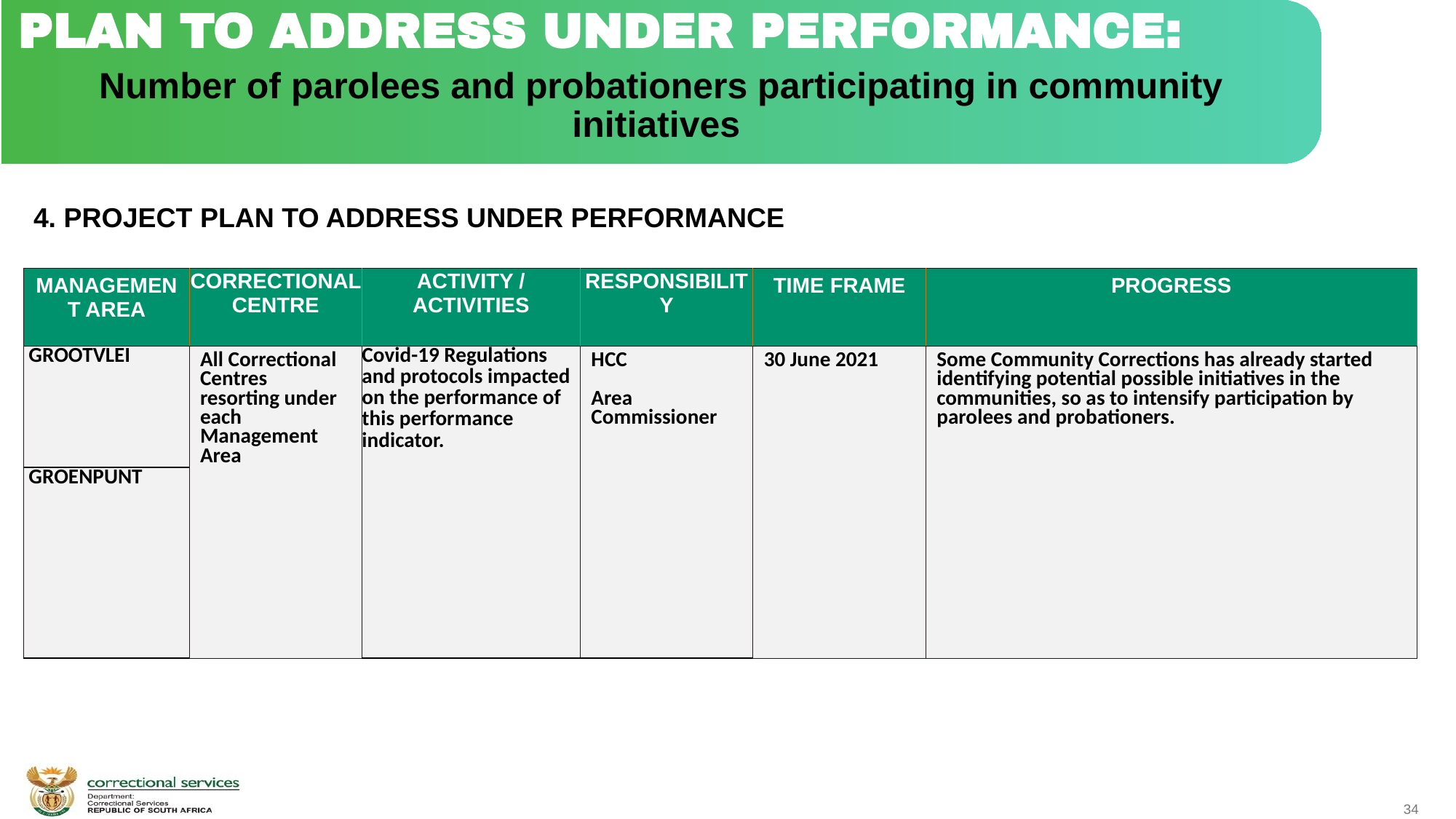

PLAN TO ADDRESS UNDER PERFORMANCE:
Number of parolees and probationers participating in community initiatives

     4. PROJECT PLAN TO ADDRESS UNDER PERFORMANCE
| MANAGEMENT AREA | CORRECTIONAL CENTRE | ACTIVITY / ACTIVITIES | RESPONSIBILITY | TIME FRAME | PROGRESS |
| --- | --- | --- | --- | --- | --- |
| GROOTVLEI | All Correctional Centres resorting under each Management Area | Covid-19 Regulations and protocols impacted on the performance of this performance indicator. | HCC Area Commissioner | 30 June 2021 | Some Community Corrections has already started identifying potential possible initiatives in the communities, so as to intensify participation by parolees and probationers. |
| GROENPUNT |  |  |  |  |  |